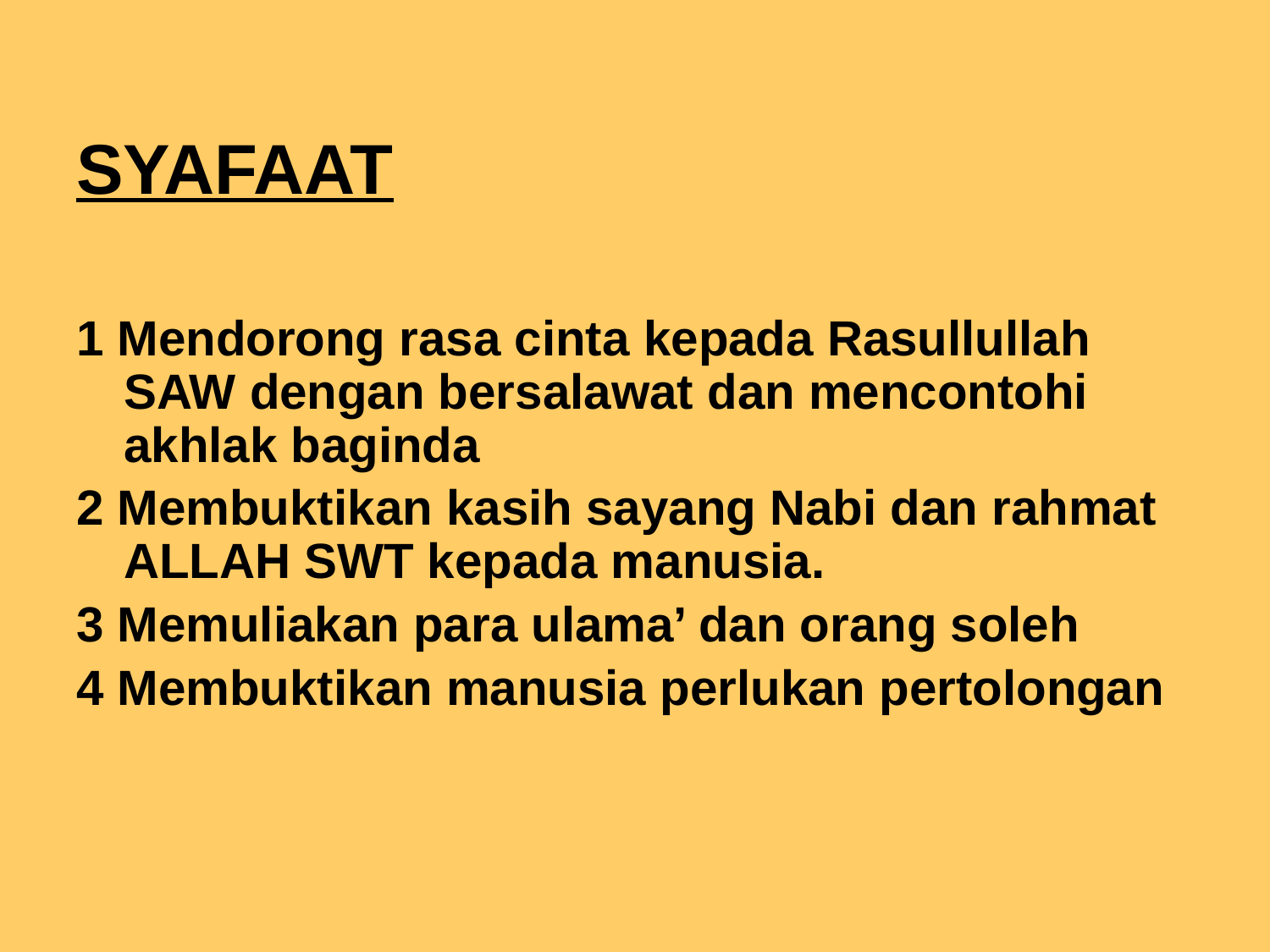

SYAFAAT
1 Mendorong rasa cinta kepada Rasullullah SAW dengan bersalawat dan mencontohi akhlak baginda
2 Membuktikan kasih sayang Nabi dan rahmat ALLAH SWT kepada manusia.
3 Memuliakan para ulama’ dan orang soleh
4 Membuktikan manusia perlukan pertolongan